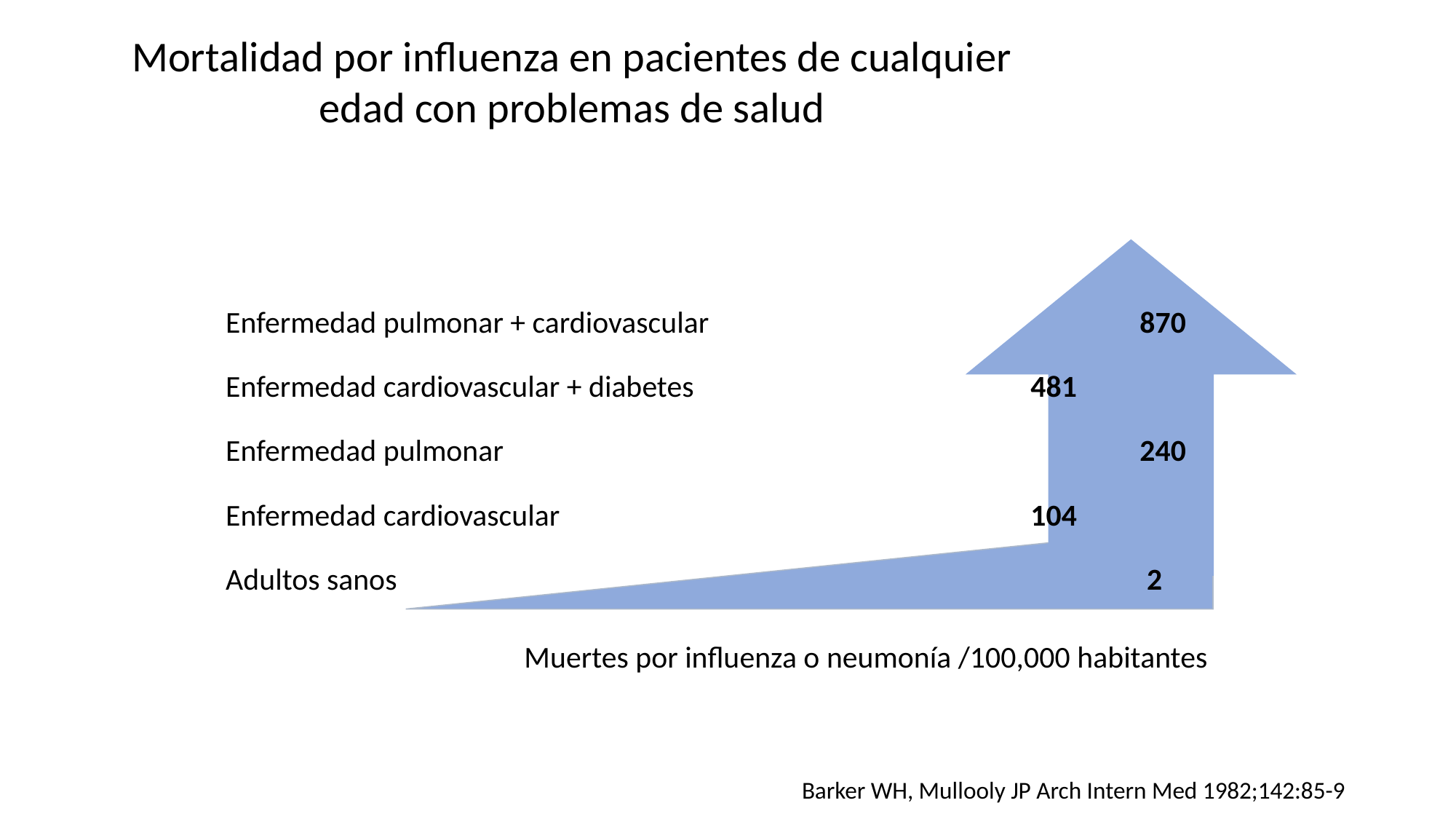

Mortalidad por influenza en pacientes de cualquier edad con problemas de salud

Enfermedad pulmonar + cardiovascular				870
Enfermedad cardiovascular + diabetes				481
Enfermedad pulmonar						240
Enfermedad cardiovascular					104
Adultos sanos   	    	   					 2
Muertes por influenza o neumonía /100,000 habitantes
Barker WH, Mullooly JP Arch Intern Med 1982;142:85-9